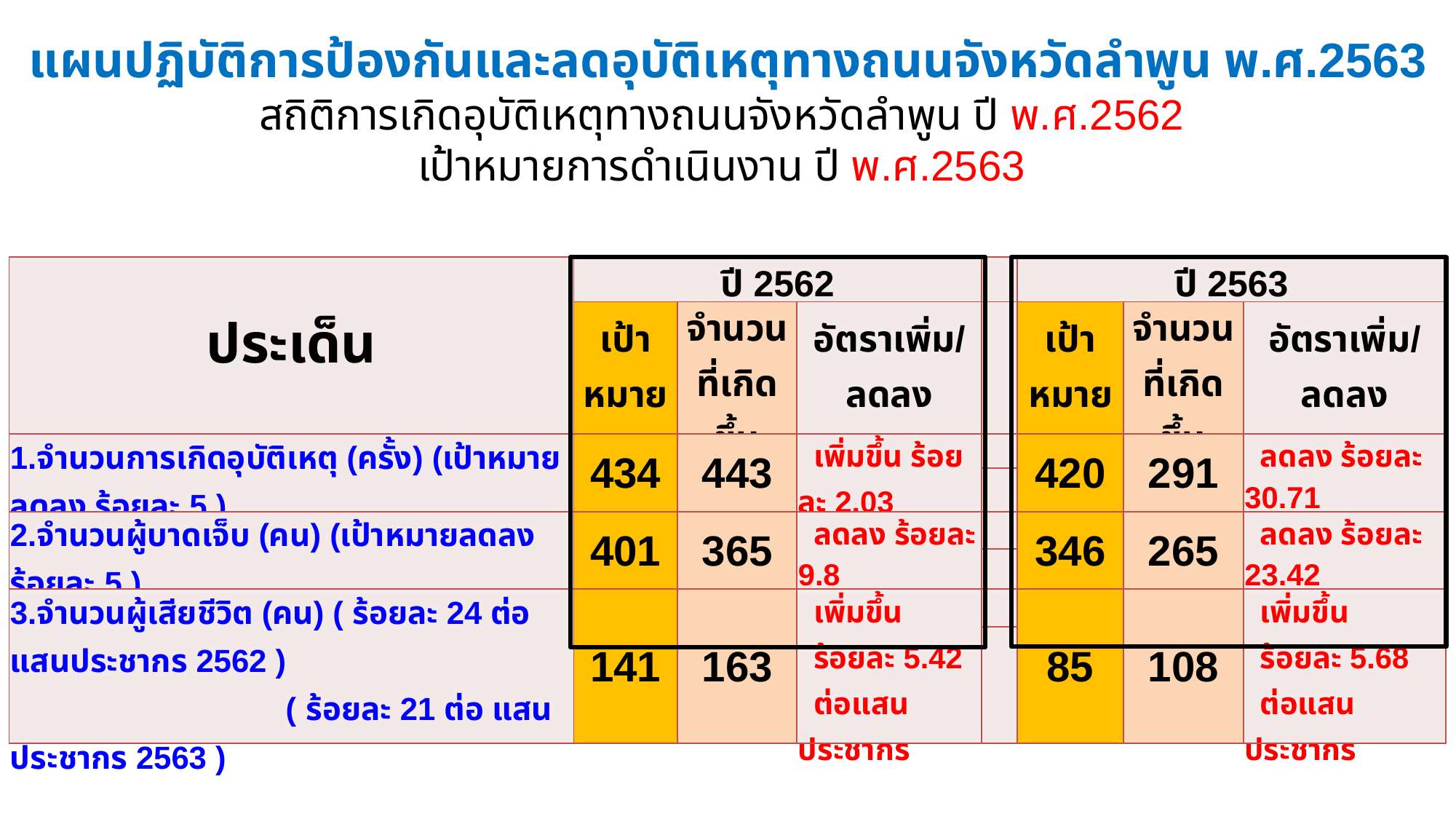

แผนปฏิบัติการป้องกันและลดอุบัติเหตุทางถนนจังหวัดลำพูน พ.ศ.2563
สถิติการเกิดอุบัติเหตุทางถนนจังหวัดลำพูน ปี พ.ศ.2562
เป้าหมายการดำเนินงาน ปี พ.ศ.2563

| ประเด็น | ปี 2562 |  |  |  | ปี 2563 |  |  |
| --- | --- | --- | --- | --- | --- | --- | --- |
|  | เป้าหมาย | จำนวนที่เกิดขึ้น | อัตราเพิ่ม/ลดลง |  | เป้าหมาย | จำนวนที่เกิดขึ้น | อัตราเพิ่ม/ลดลง |
| 1.จำนวนการเกิดอุบัติเหตุ (ครั้ง) (เป้าหมายลดลง ร้อยละ 5 ) | 434 | 443 | เพิ่มขึ้น ร้อยละ 2.03 |  | 420 | 291 | ลดลง ร้อยละ 30.71 |
|  |  |  |  |  |  |  |  |
| 2.จำนวนผู้บาดเจ็บ (คน) (เป้าหมายลดลง ร้อยละ 5 ) | 401 | 365 | ลดลง ร้อยละ 9.8 |  | 346 | 265 | ลดลง ร้อยละ 23.42 |
|  |  |  |  |  |  |  |  |
| 3.จำนวนผู้เสียชีวิต (คน) ( ร้อยละ 24 ต่อ แสนประชากร 2562 ) ( ร้อยละ 21 ต่อ แสนประชากร 2563 ) | 141 | 163 | เพิ่มขึ้น ร้อยละ 5.42 ต่อแสนประชากร |  | 85 | 108 | เพิ่มขึ้น ร้อยละ 5.68 ต่อแสนประชากร |
|  |  |  |  |  |  |  |  |

สำนักงานป้องกันและบรรเทาสาธารณภัยจังหวัดลำพูน